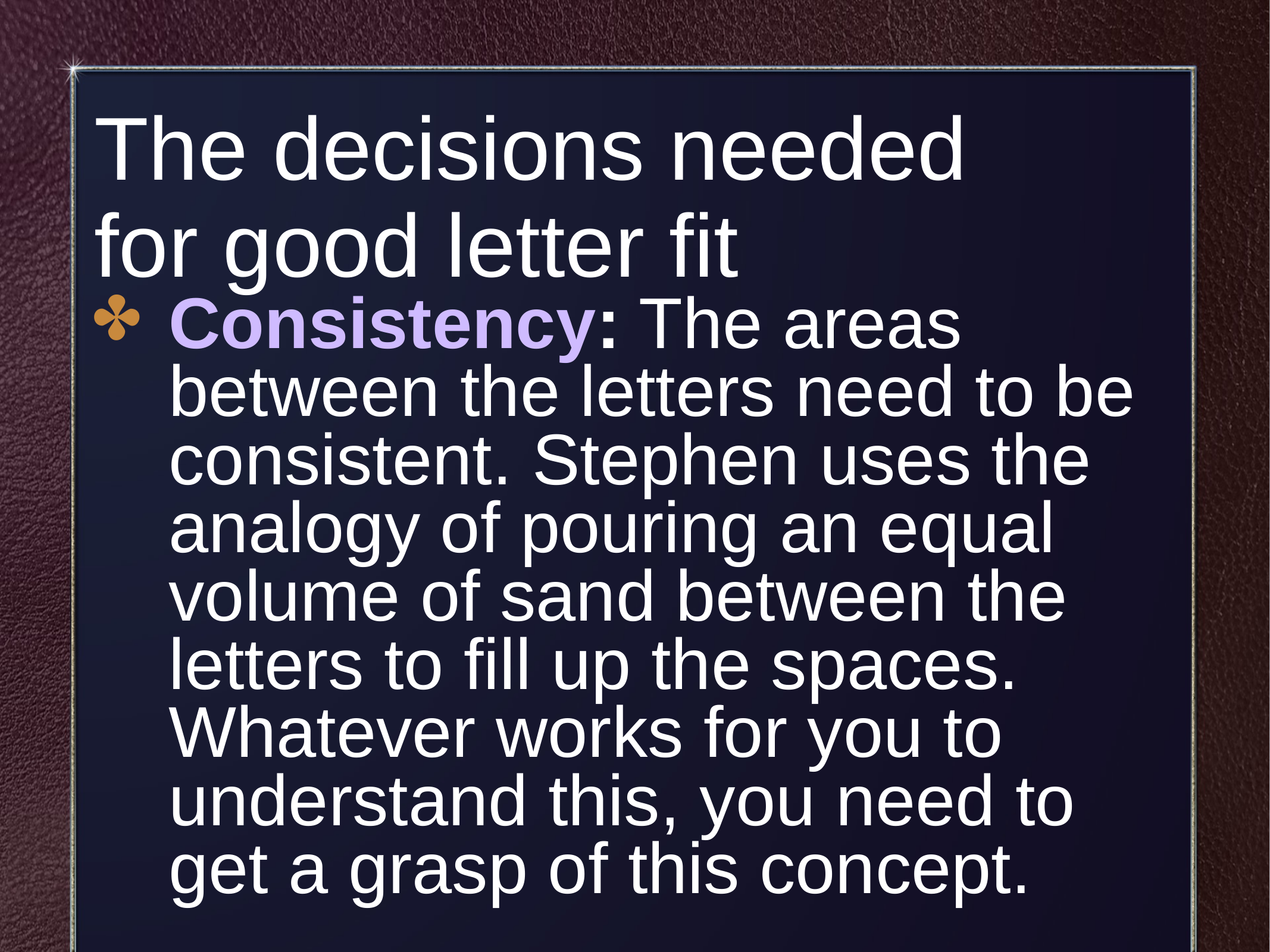

The decisions needed
for good letter fit
Consistency: The areas between the letters need to be consistent. Stephen uses the analogy of pouring an equal volume of sand between the letters to fill up the spaces. Whatever works for you to understand this, you need to get a grasp of this concept.